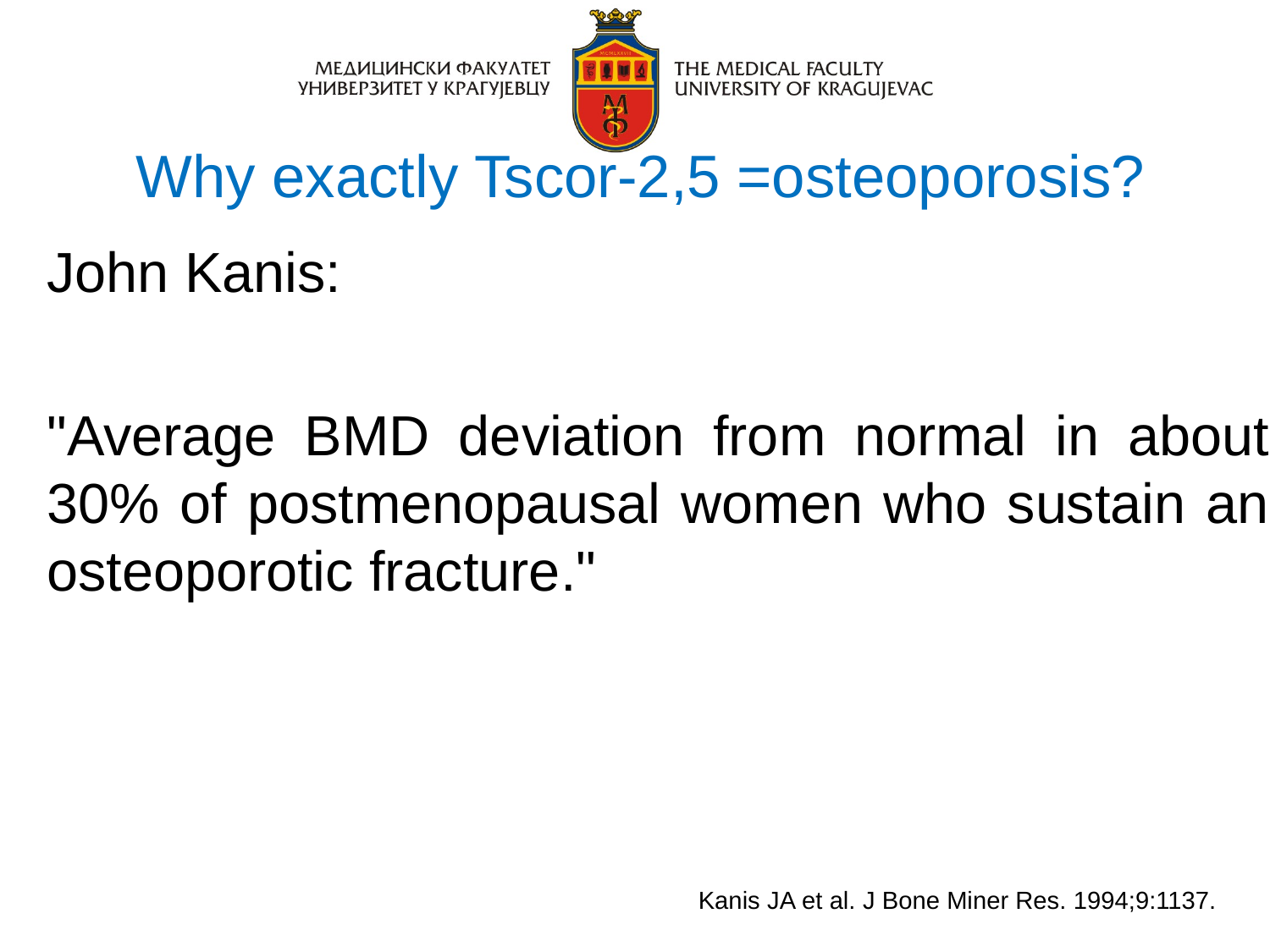

Why exactly Tscor-2,5 =osteoporosis?
John Kanis:

"Average BMD deviation from normal in about 30% of postmenopausal women who sustain an osteoporotic fracture."
Kanis JA et al. J Bone Miner Res. 1994;9:1137.